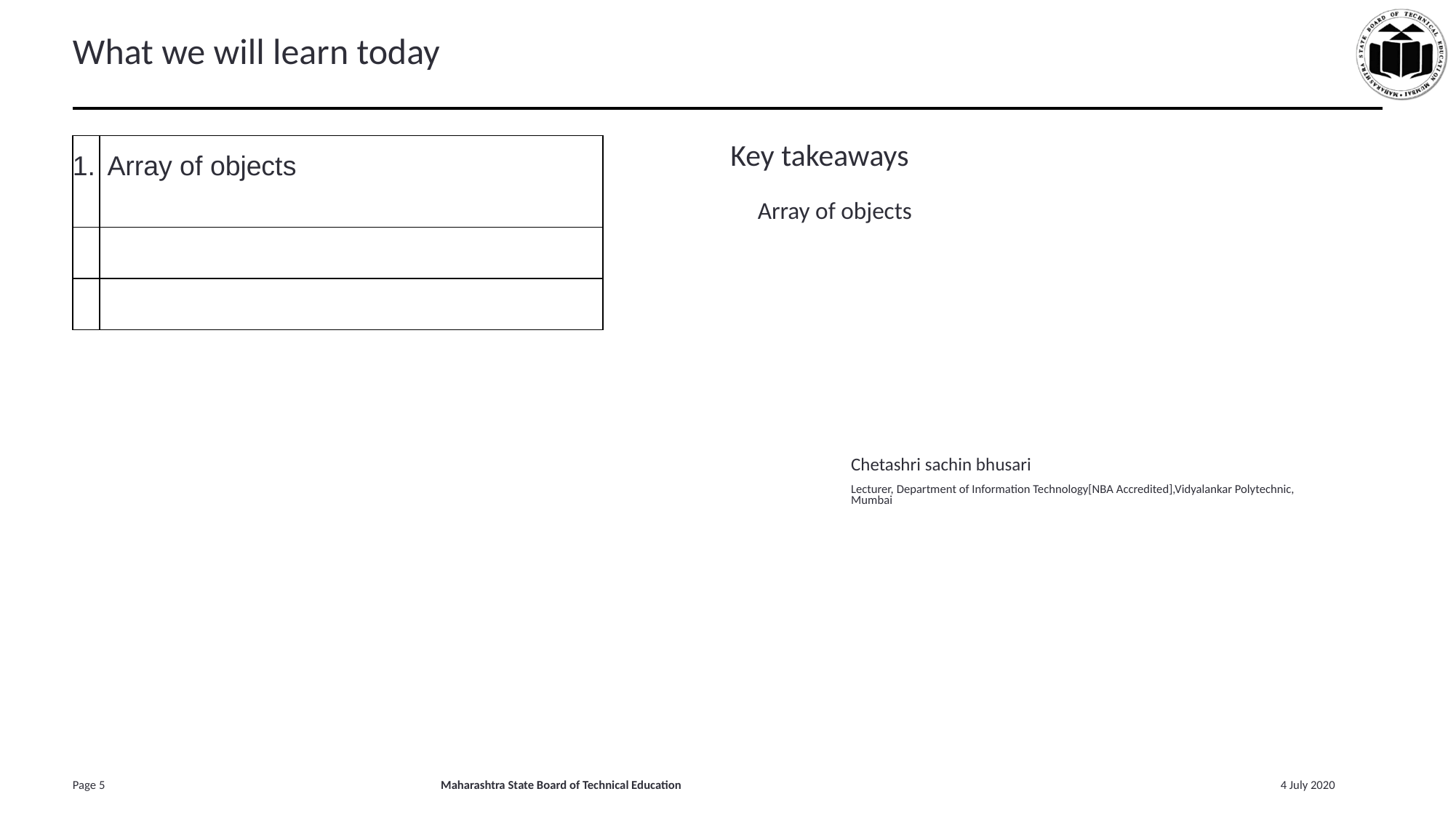

# What we will learn today
Key takeaways
| 1. | Array of objects |
| --- | --- |
|  |  |
|  |  |
Array of objects
Chetashri sachin bhusari
Lecturer, Department of Information Technology[NBA Accredited],Vidyalankar Polytechnic,             Mumbai